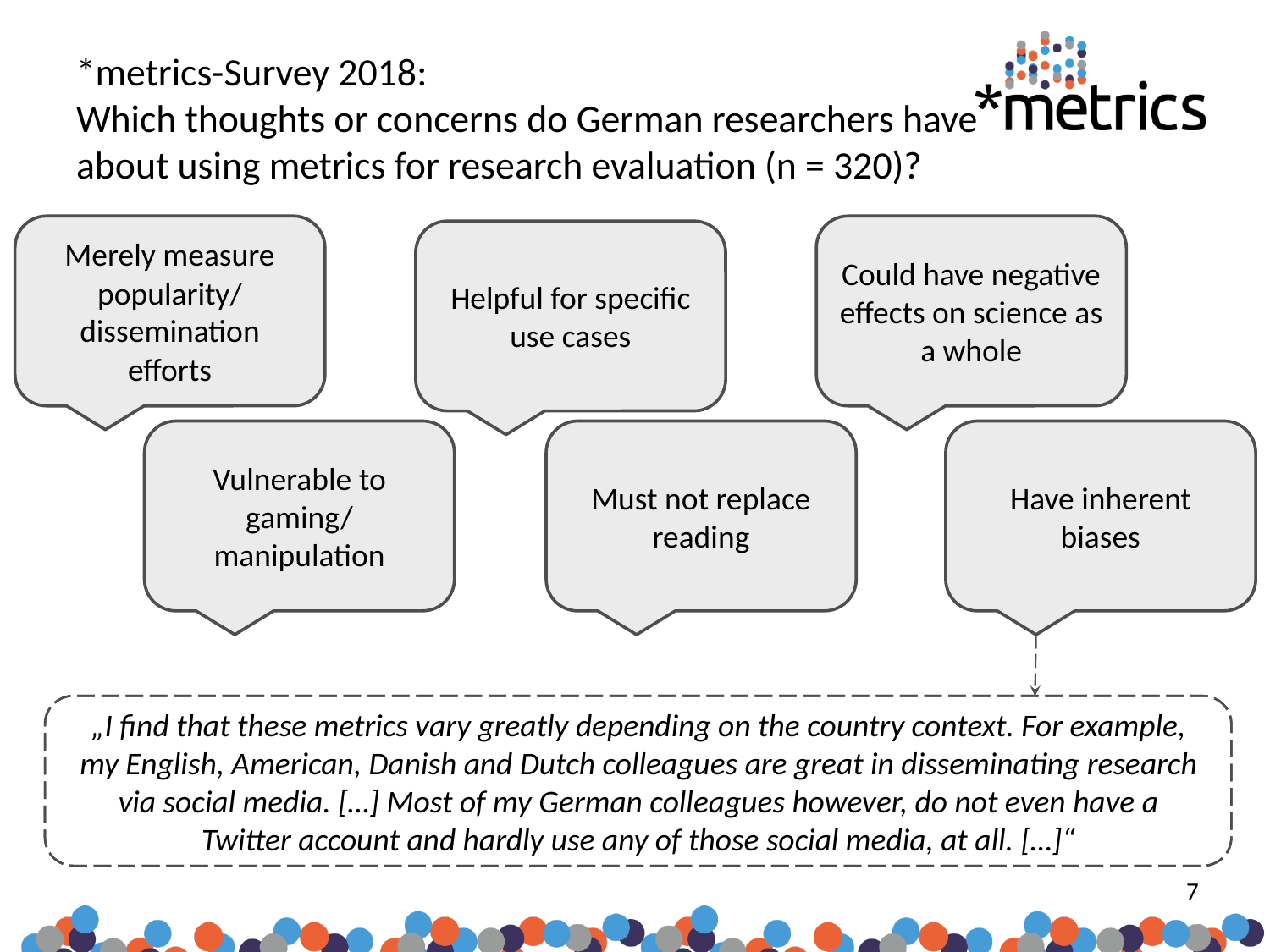

*metrics-Survey 2018:
Which thoughts or concerns do German researchers have about using metrics for research evaluation (n = 320)?
Merely measure popularity/ dissemination efforts
Could have negative effects on science as a whole
Helpful for specific use cases
Vulnerable to gaming/ manipulation
Must not replace reading
Have inherent biases

„Metrics may lead to decreased submits to lower ranked journals in specials and lead to more generic journal design.“
„Social media metrics tend to be biased towards Western, English research.“
„Small field of research –> no reliable numbers.“
„Should be adjusted for (academic) age, subfield, etc..“
„Metrics are different in different disciplines or faculties.“
„I find that these metrics vary greatly depending on the country context. For example, my English, American, Danish and Dutch colleagues are great in disseminating research via social media. […] Most of my German colleagues however, do not even have a Twitter account and hardly use any of those social media, at all. […]“
7